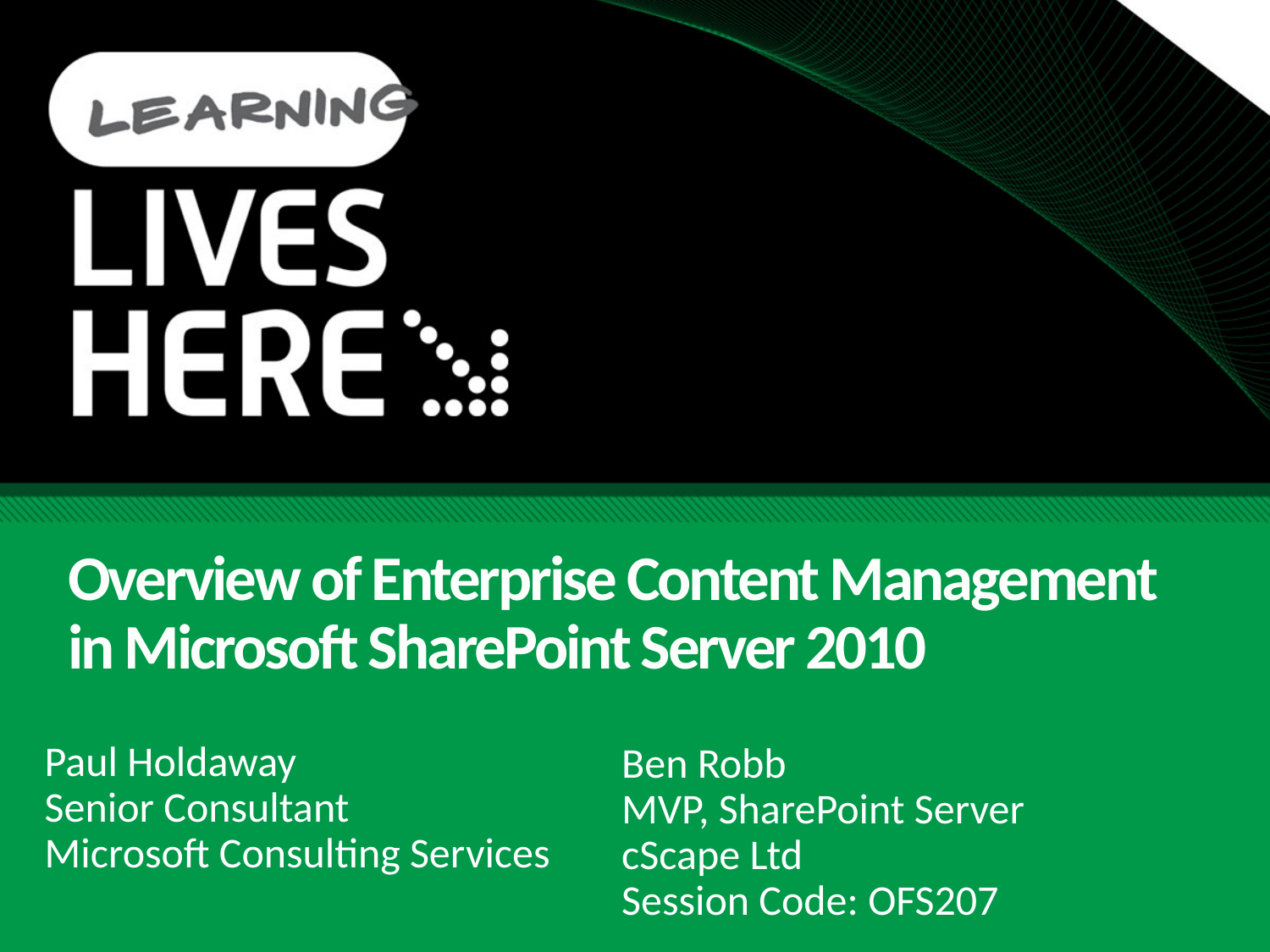

# Overview of Enterprise Content Management in Microsoft SharePoint Server 2010
Paul Holdaway
Senior Consultant
Microsoft Consulting Services
Ben Robb
MVP, SharePoint Server
cScape Ltd
Session Code: OFS207